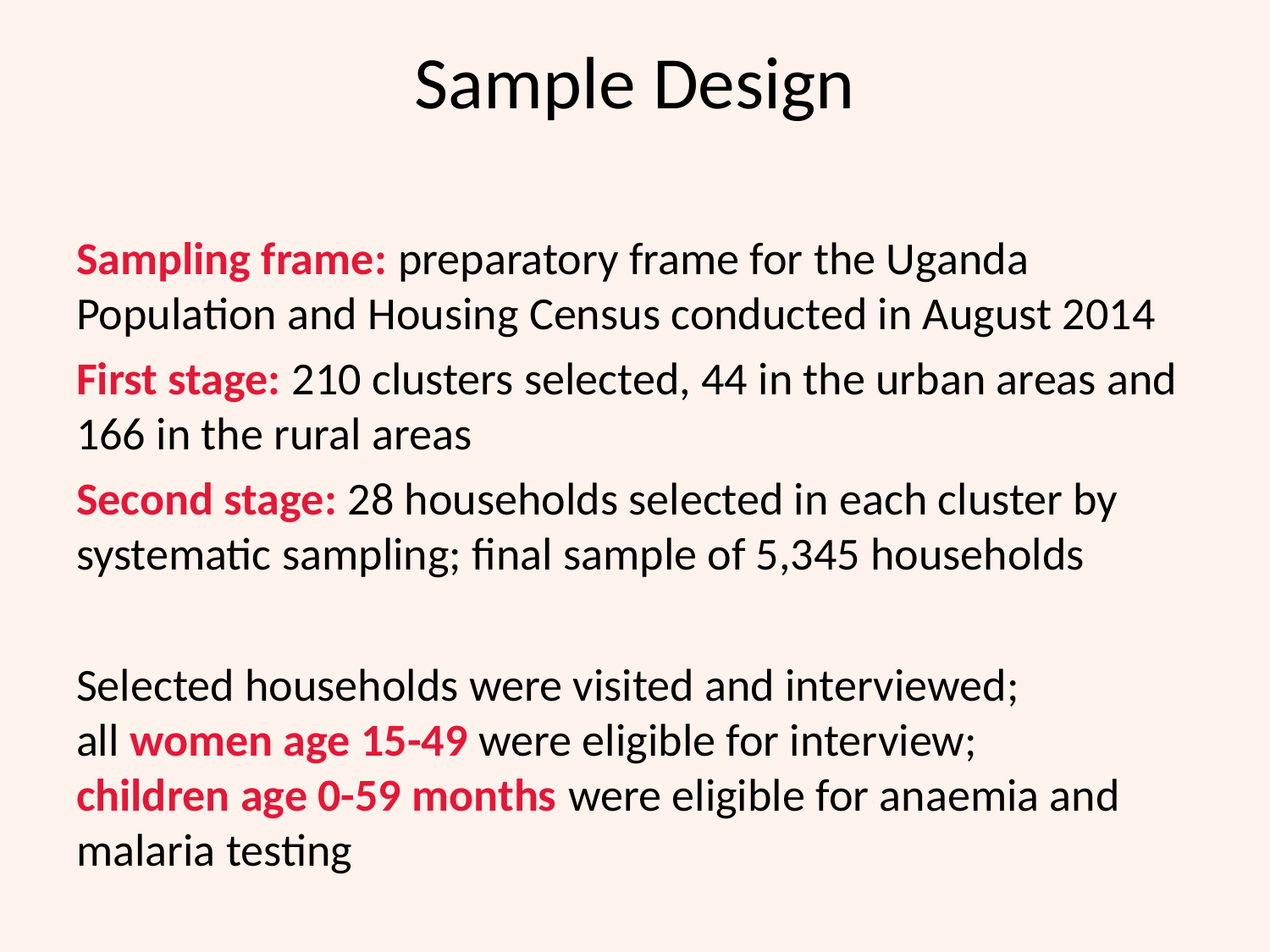

# Sample Design
Sampling frame: preparatory frame for the Uganda Population and Housing Census conducted in August 2014
First stage: 210 clusters selected, 44 in the urban areas and 166 in the rural areas
Second stage: 28 households selected in each cluster by systematic sampling; final sample of 5,345 households

Selected households were visited and interviewed;
all women age 15-49 were eligible for interview;
children age 0-59 months were eligible for anaemia and malaria testing